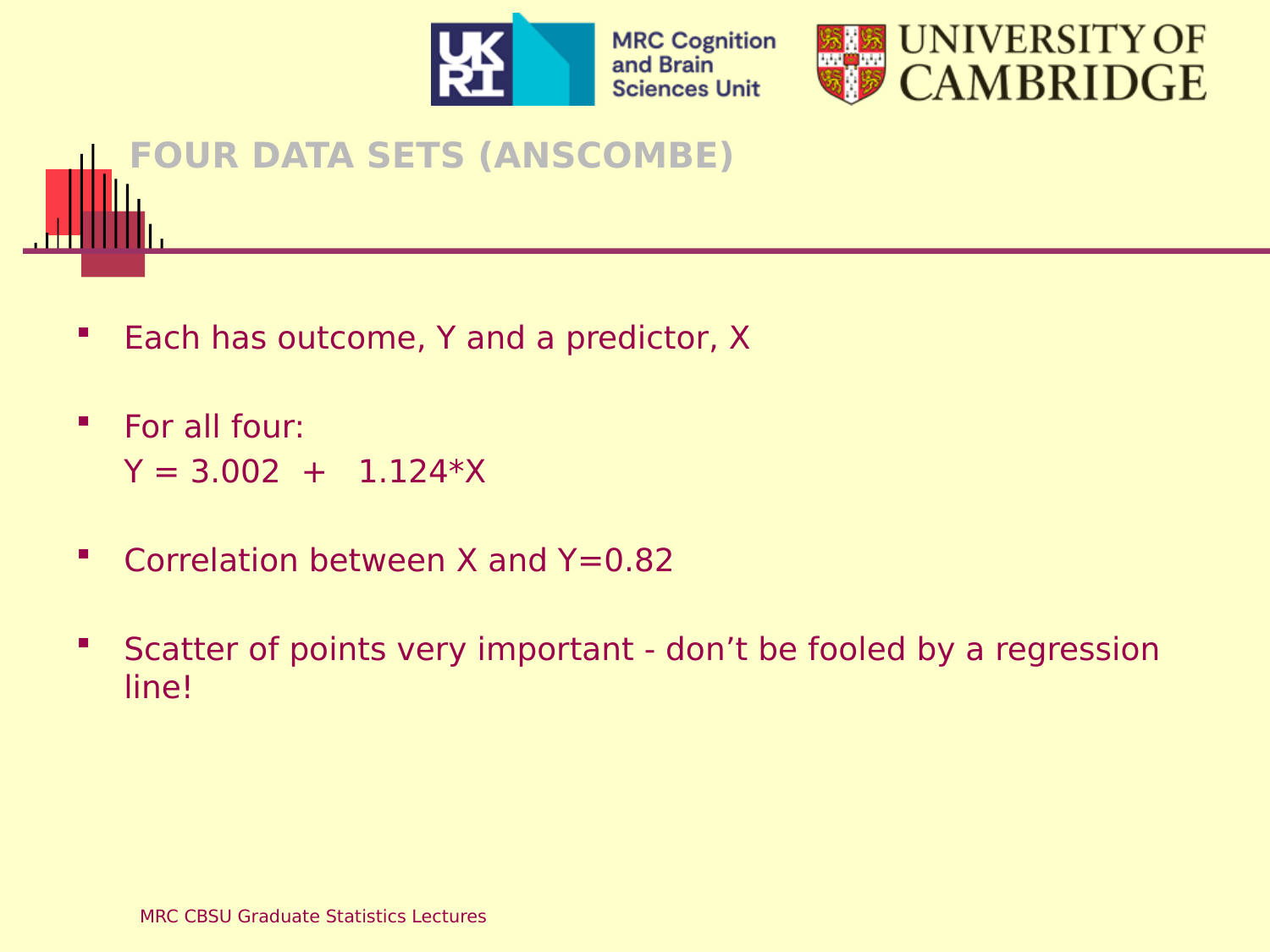

# FOUR DATA SETS (ANSCOMBE)

Each has outcome, Y and a predictor, X

For all four:
	Y = 3.002  +   1.124*X

Correlation between X and Y=0.82

Scatter of points very important - don’t be fooled by a regression line!
MRC CBSU Graduate Statistics Lectures